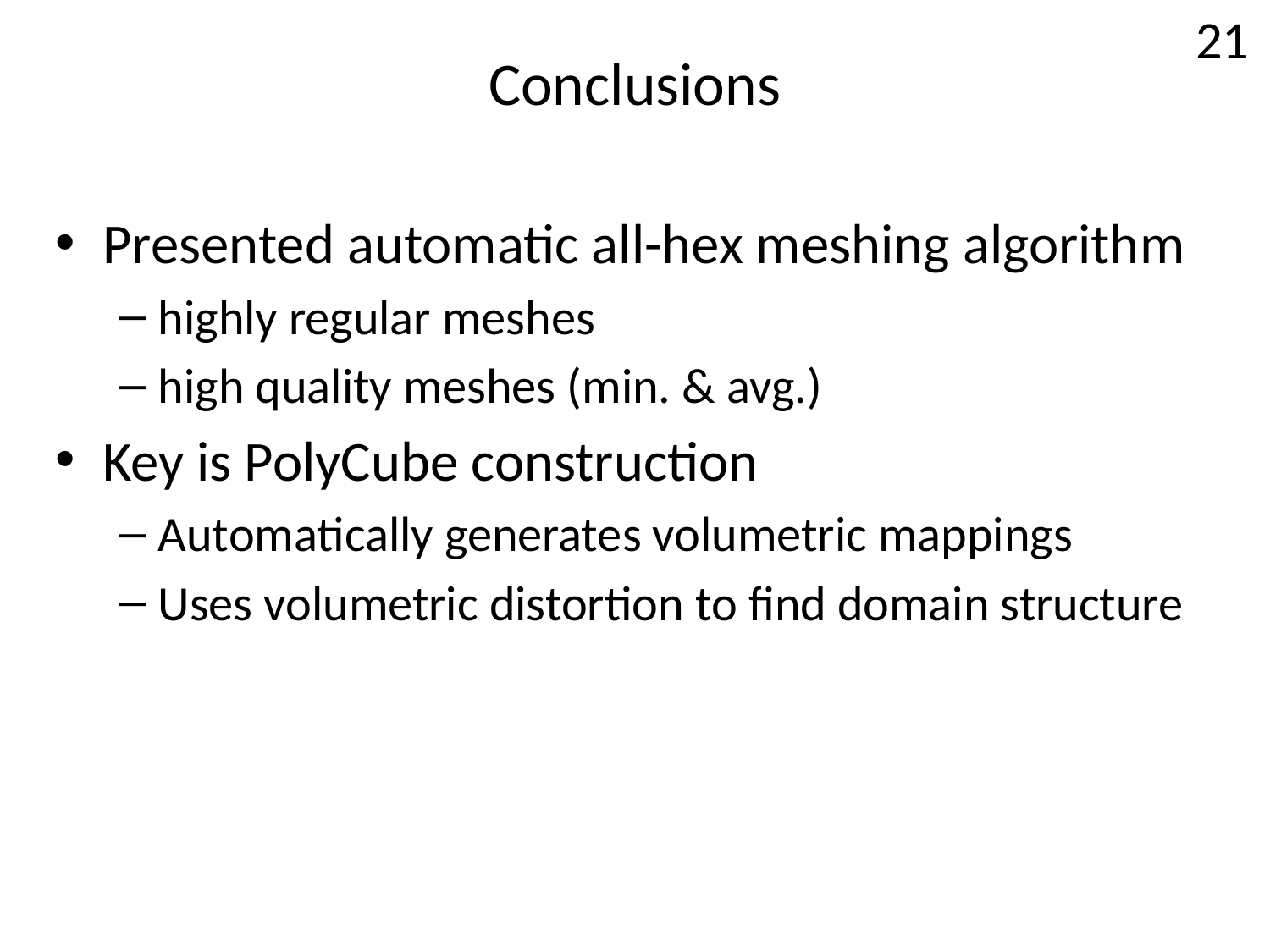

21
# Conclusions
Presented automatic all-hex meshing algorithm
highly regular meshes
high quality meshes (min. & avg.)
Key is PolyCube construction
Automatically generates volumetric mappings
Uses volumetric distortion to find domain structure